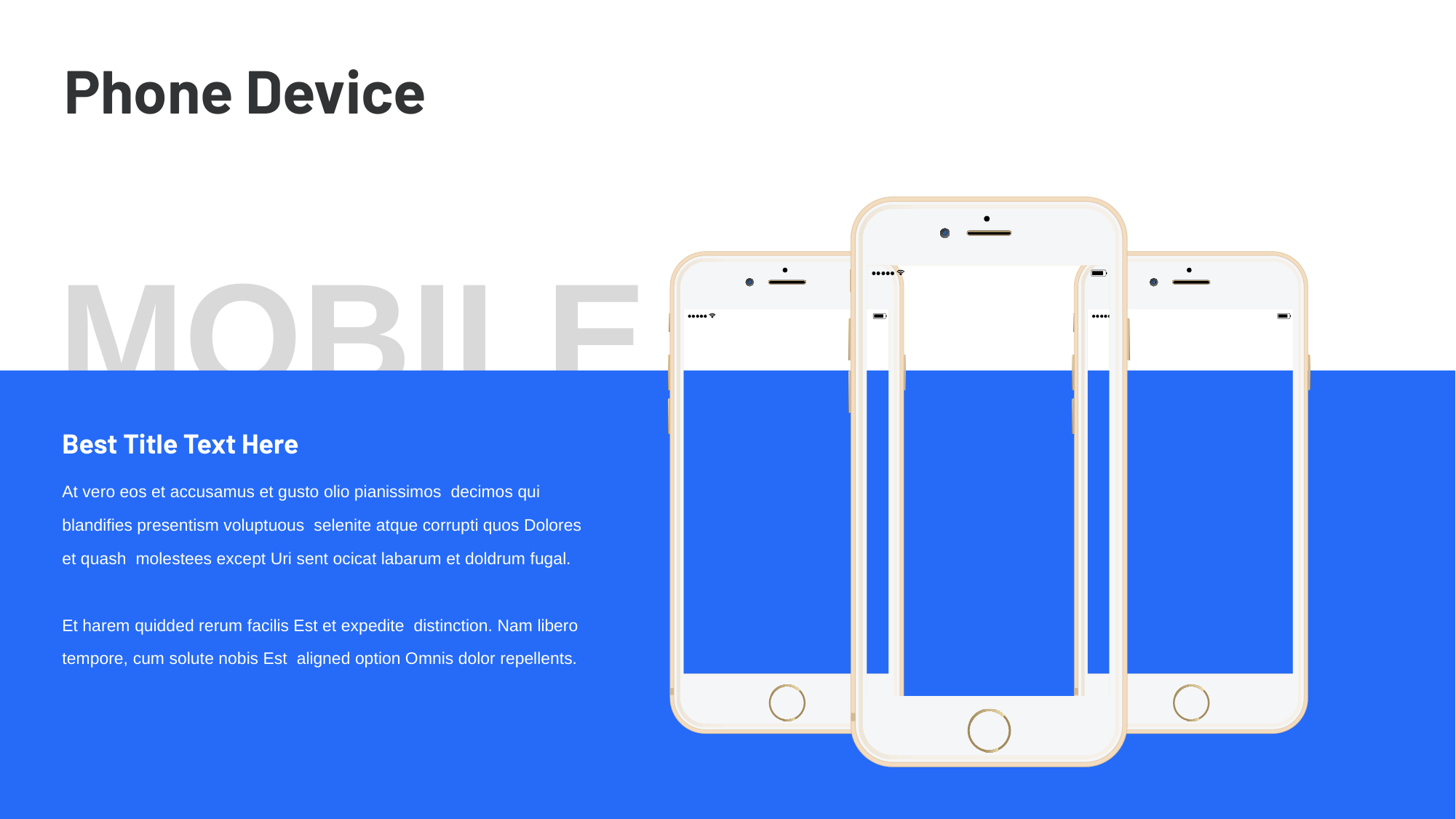

Phone Device

MOBILE

Best Title Text Here
At vero eos et accusamus et gusto olio pianissimos  decimos qui blandifies presentism voluptuous  selenite atque corrupti quos Dolores et quash  molestees except Uri sent ocicat labarum et doldrum fugal.

Et harem quidded rerum facilis Est et expedite  distinction. Nam libero tempore, cum solute nobis Est  aligned option Omnis dolor repellents.